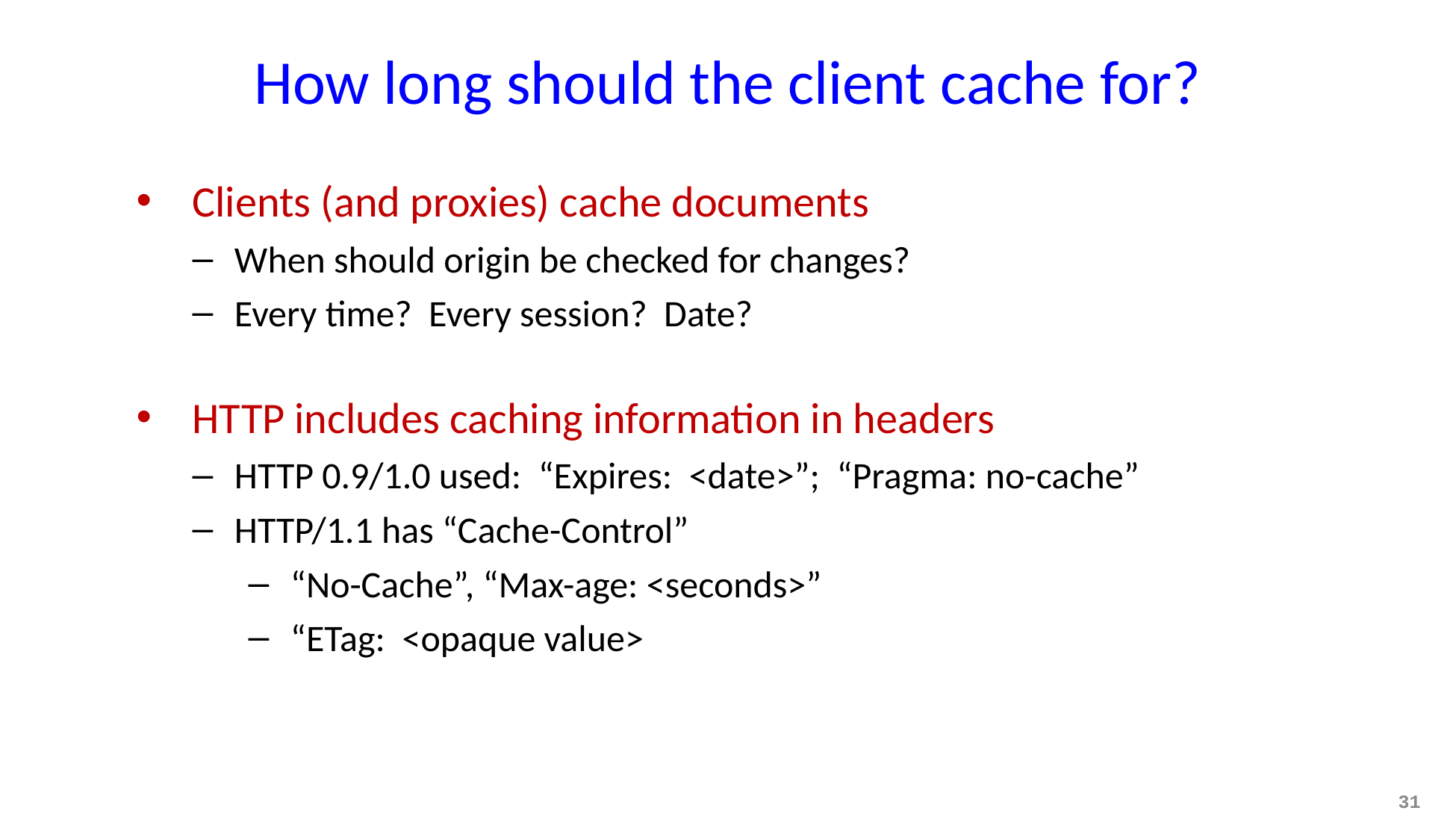

How long should the client cache for?
Clients (and proxies) cache documents
When should origin be checked for changes?
Every time?  Every session?  Date?

HTTP includes caching information in headers
HTTP 0.9/1.0 used:  “Expires:  <date>”;  “Pragma: no-cache”
HTTP/1.1 has “Cache-Control”
“No-Cache”, “Max-age: <seconds>”
“ETag:  <opaque value>

31